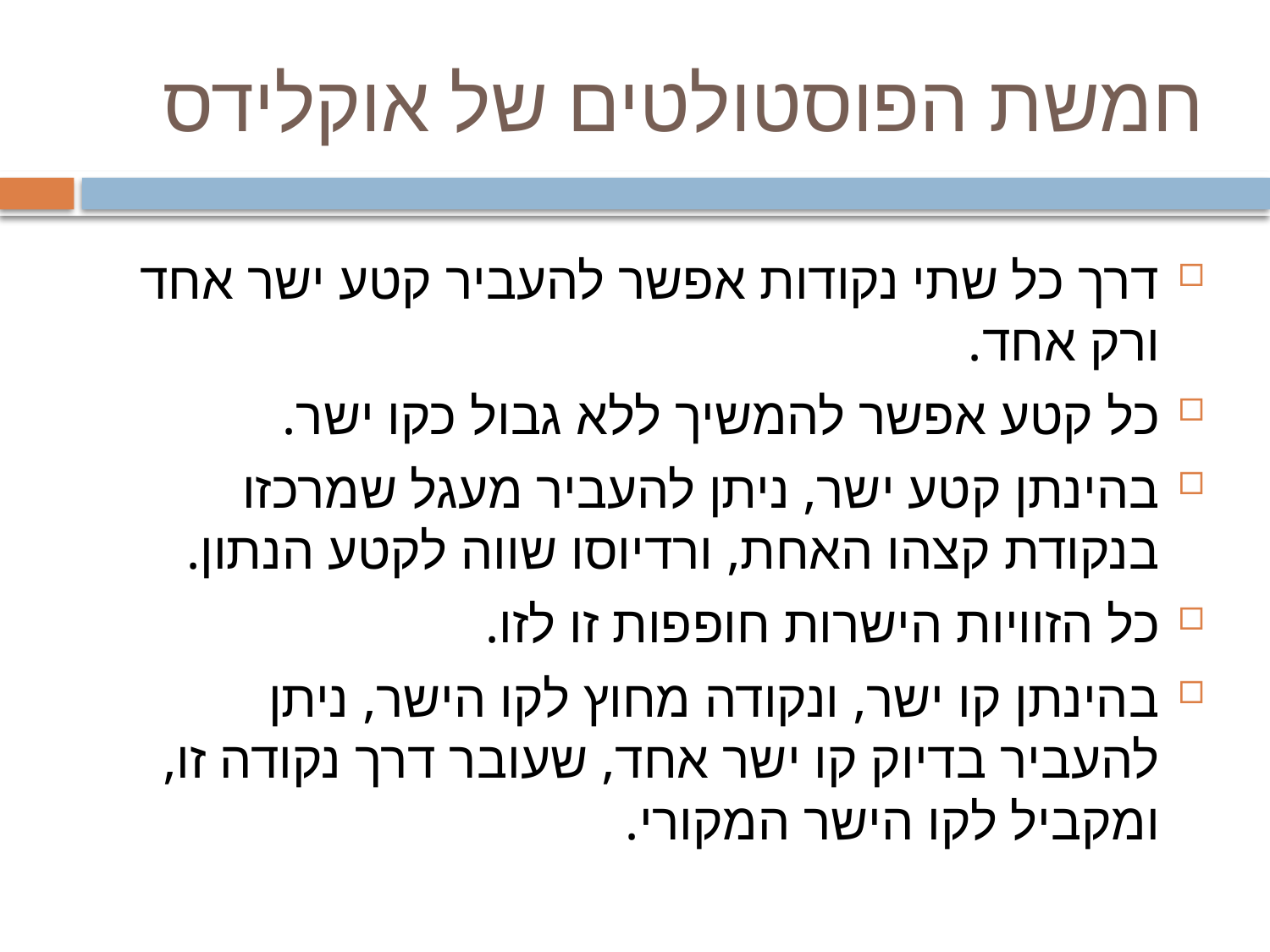

# חמשת הפוסטולטים של אוקלידס
דרך כל שתי נקודות אפשר להעביר קטע ישר אחד ורק אחד.
כל קטע אפשר להמשיך ללא גבול כקו ישר.
בהינתן קטע ישר, ניתן להעביר מעגל שמרכזו בנקודת קצהו האחת, ורדיוסו שווה לקטע הנתון.
כל הזוויות הישרות חופפות זו לזו.
בהינתן קו ישר, ונקודה מחוץ לקו הישר, ניתן להעביר בדיוק קו ישר אחד, שעובר דרך נקודה זו, ומקביל לקו הישר המקורי.